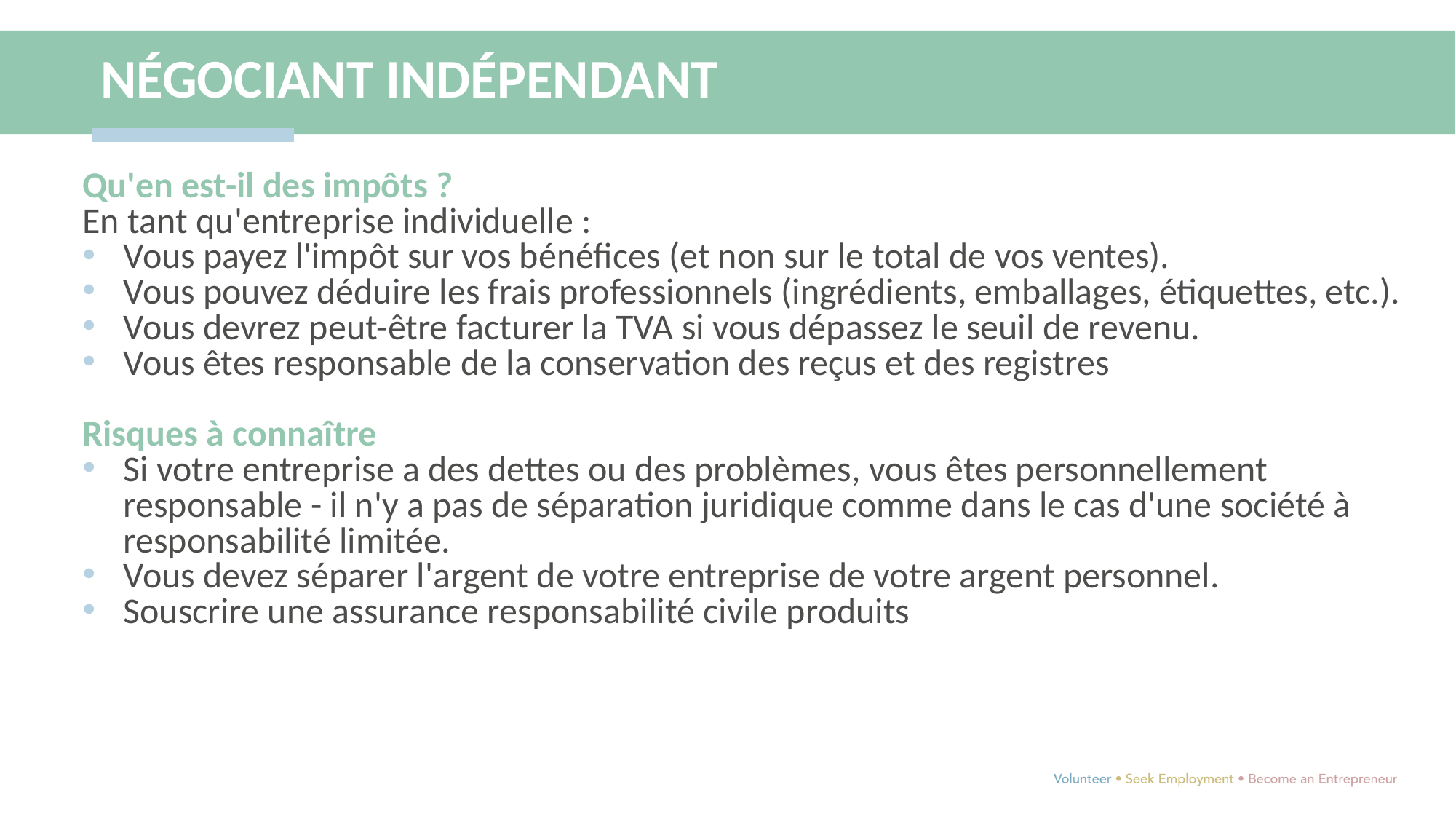

NÉGOCIANT INDÉPENDANT
Qu'en est-il des impôts ?
En tant qu'entreprise individuelle :
Vous payez l'impôt sur vos bénéfices (et non sur le total de vos ventes).
Vous pouvez déduire les frais professionnels (ingrédients, emballages, étiquettes, etc.).
Vous devrez peut-être facturer la TVA si vous dépassez le seuil de revenu.
Vous êtes responsable de la conservation des reçus et des registres

Risques à connaître
Si votre entreprise a des dettes ou des problèmes, vous êtes personnellement responsable - il n'y a pas de séparation juridique comme dans le cas d'une société à responsabilité limitée.
Vous devez séparer l'argent de votre entreprise de votre argent personnel.
Souscrire une assurance responsabilité civile produits